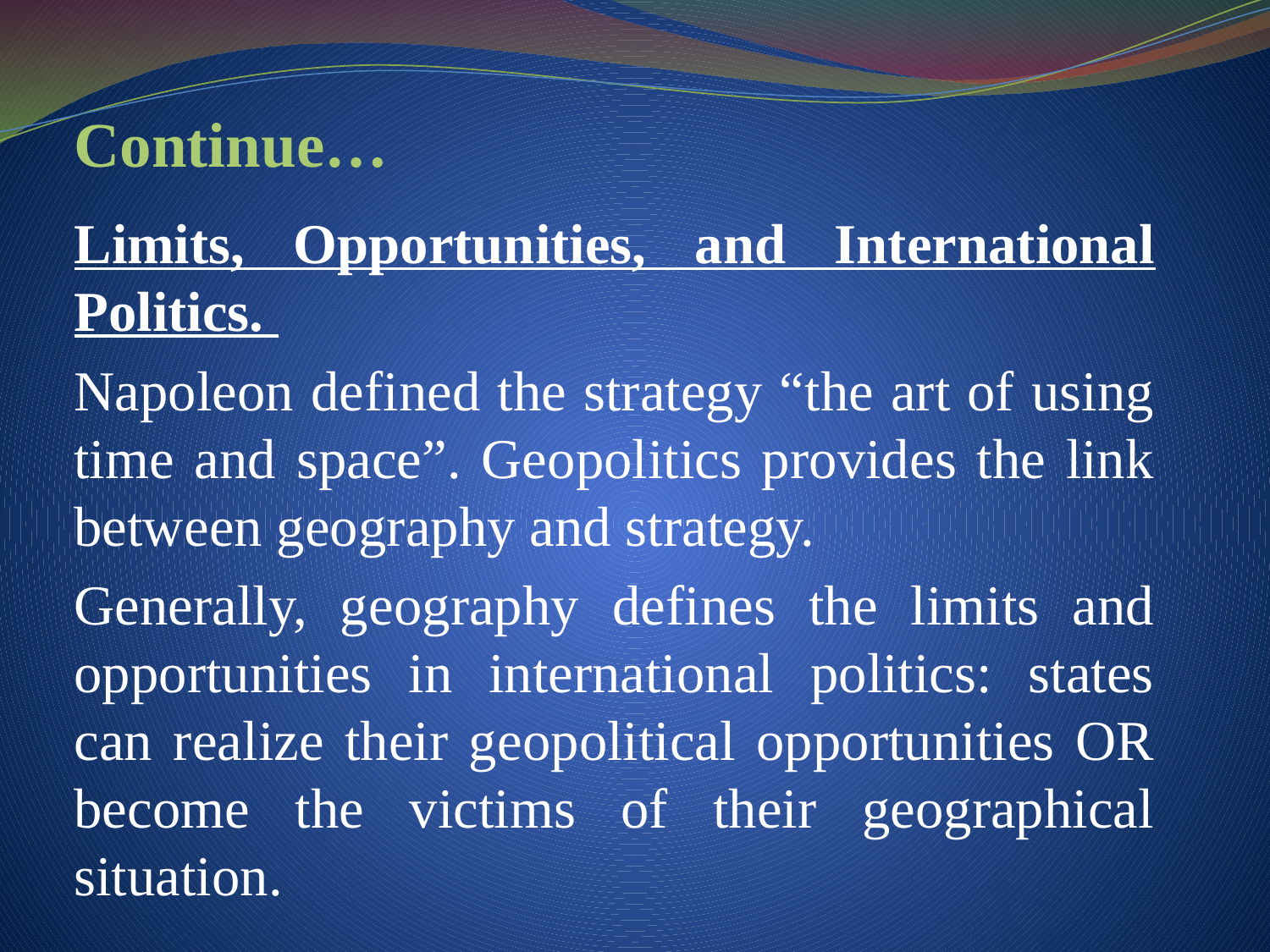

# Continue…
Limits, Opportunities, and International Politics.
Napoleon defined the strategy “the art of using time and space”. Geopolitics provides the link between geography and strategy.
Generally, geography defines the limits and opportunities in international politics: states can realize their geopolitical opportunities OR become the victims of their geographical situation.